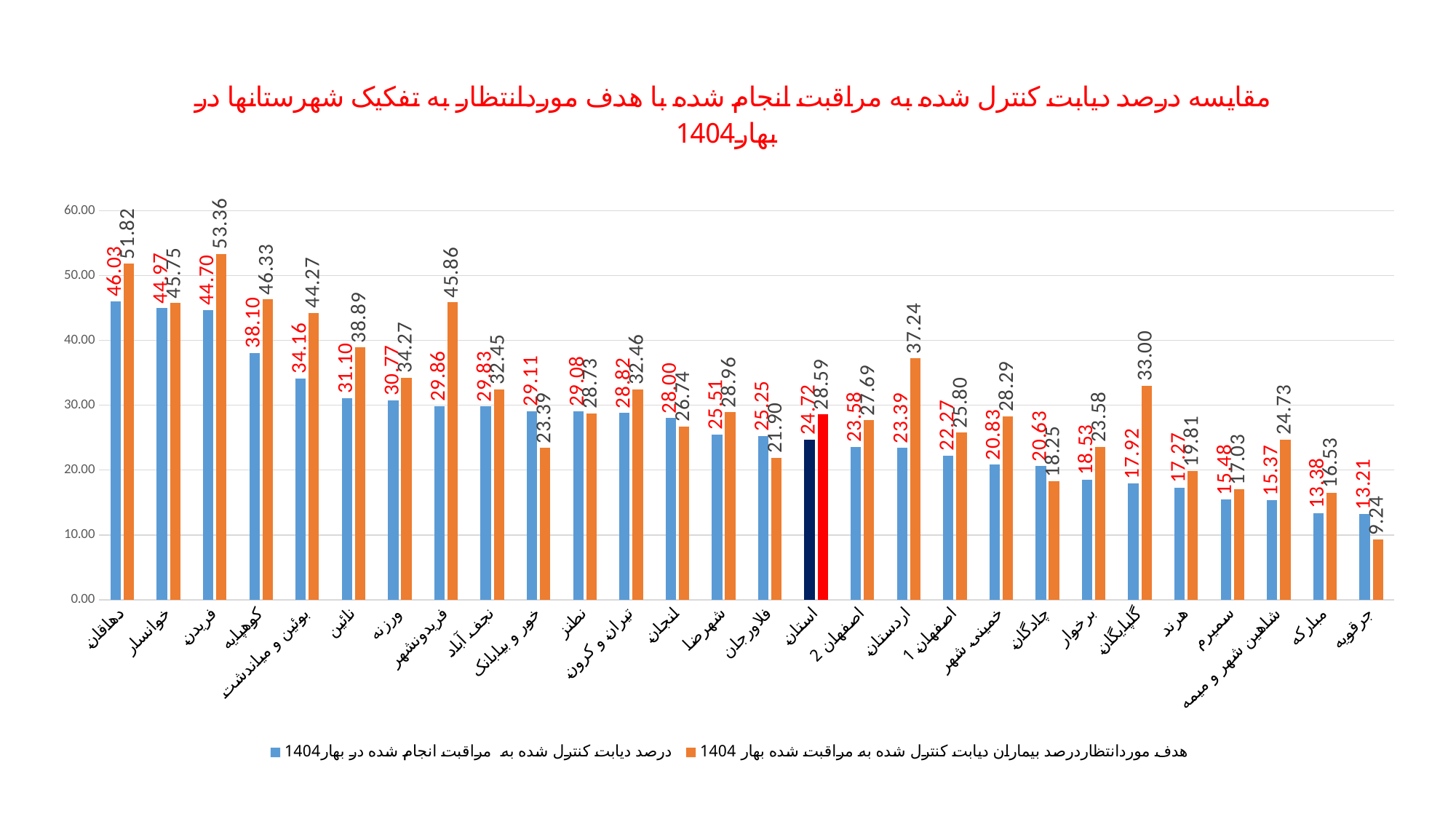

### Chart:  مقایسه درصد دیابت کنترل شده به مراقبت انجام شده با هدف موردانتظار به تفکیک شهرستانها در بهار1404

| Category | درصد دیابت کنترل شده به  مراقبت انجام شده در بهار1404  | هدف موردانتظاردرصد بیماران دیابت کنترل شده به مراقبت شده بهار 1404 |
|---|---|---|
| دهاقان | 46.03174603174603 | 51.820100000000004 |
| خوانسار | 44.97409326424871 | 45.7532 |
| فریدن | 44.70426409903714 | 53.3609 |
| کوهپایه | 38.095238095238095 | 46.331 |
| بوئین و میاندشت | 34.16422287390029 | 44.2659 |
| نائین | 31.096774193548388 | 38.8945 |
| ورزنه | 30.76923076923077 | 34.2721 |
| فریدونشهر | 29.86348122866894 | 45.8602 |
| نجف آباد | 29.83451536643026 | 32.4531 |
| خور و بیابانک | 29.107981220657276 | 23.3902 |
| نطنز | 29.07702984038862 | 28.7295 |
| تیران و کرون | 28.824833702882486 | 32.4638 |
| لنجان | 27.996312231100184 | 26.7393 |
| شهرضا | 25.511432009626954 | 28.964900000000004 |
| فلاورجان | 25.248435774751567 | 21.9029 |
| استان | 24.723896010788113 | 28.5904 |
| اصفهان 2 | 23.5811543559465 | 27.6916 |
| اردستان | 23.393574297188753 | 37.236 |
| اصفهان 1 | 22.267775565186835 | 25.797700000000003 |
| خمینی شهر | 20.830298616168974 | 28.290800000000004 |
| چادگان | 20.62780269058296 | 18.2542 |
| برخوار | 18.53369763205829 | 23.5828 |
| گلپایگان | 17.917304747320063 | 32.9988 |
| هرند | 17.271407837445572 | 19.8057 |
| سمیرم | 15.476190476190476 | 17.0344 |
| شاهین شهر و میمه | 15.371845949535192 | 24.727700000000002 |
| مبارکه | 13.38212232096184 | 16.5315 |
| جرقویه | 13.212795549374132 | 9.244800000000001 |